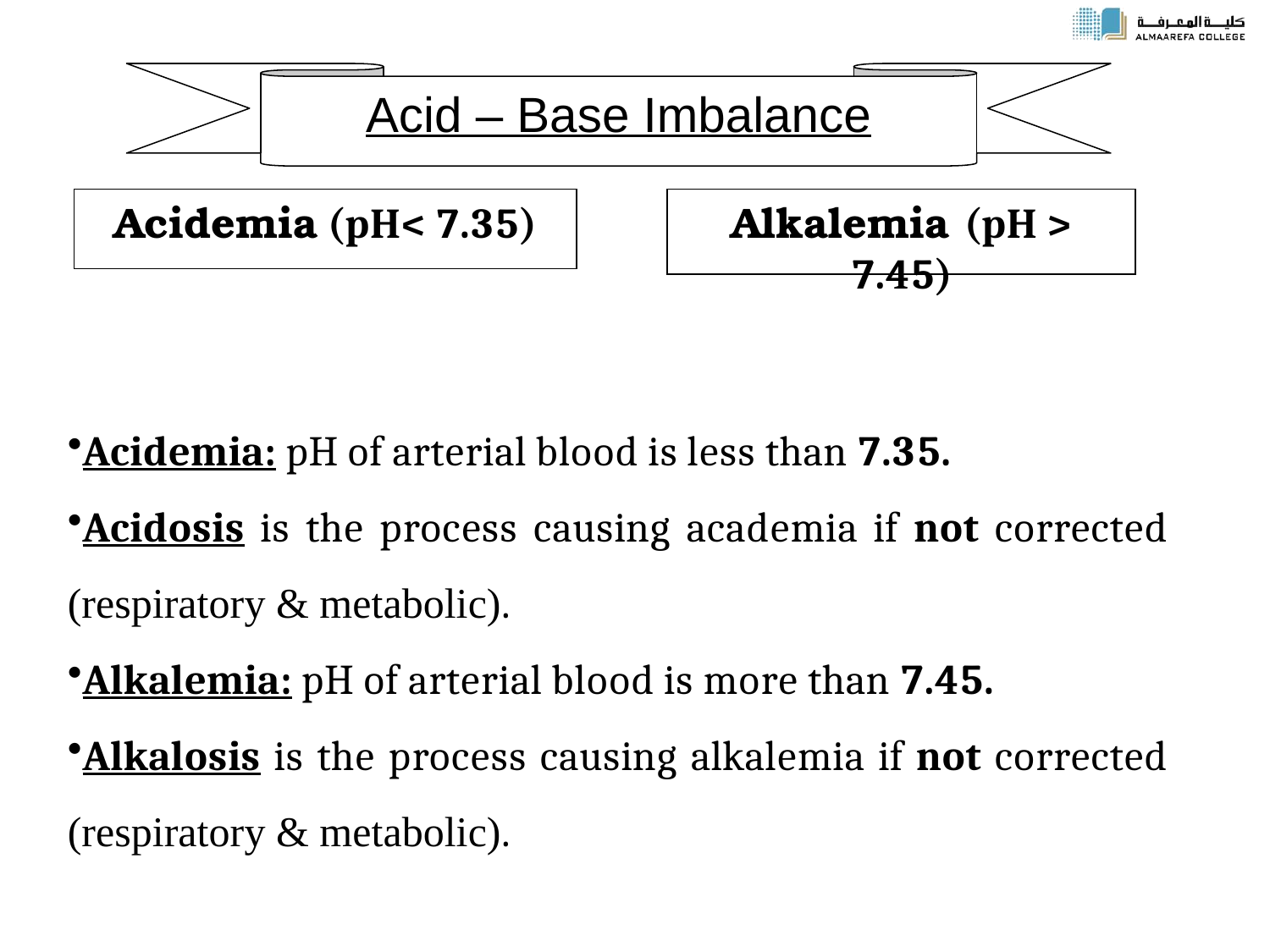

Acid – Base Imbalance
Acidemia (pH< 7.35)
Alkalemia (pH > 7.45)

Acidemia: pH of arterial blood is less than 7.35.
Acidosis is the process causing academia if not corrected (respiratory & metabolic).
Alkalemia: pH of arterial blood is more than 7.45.
Alkalosis is the process causing alkalemia if not corrected (respiratory & metabolic).